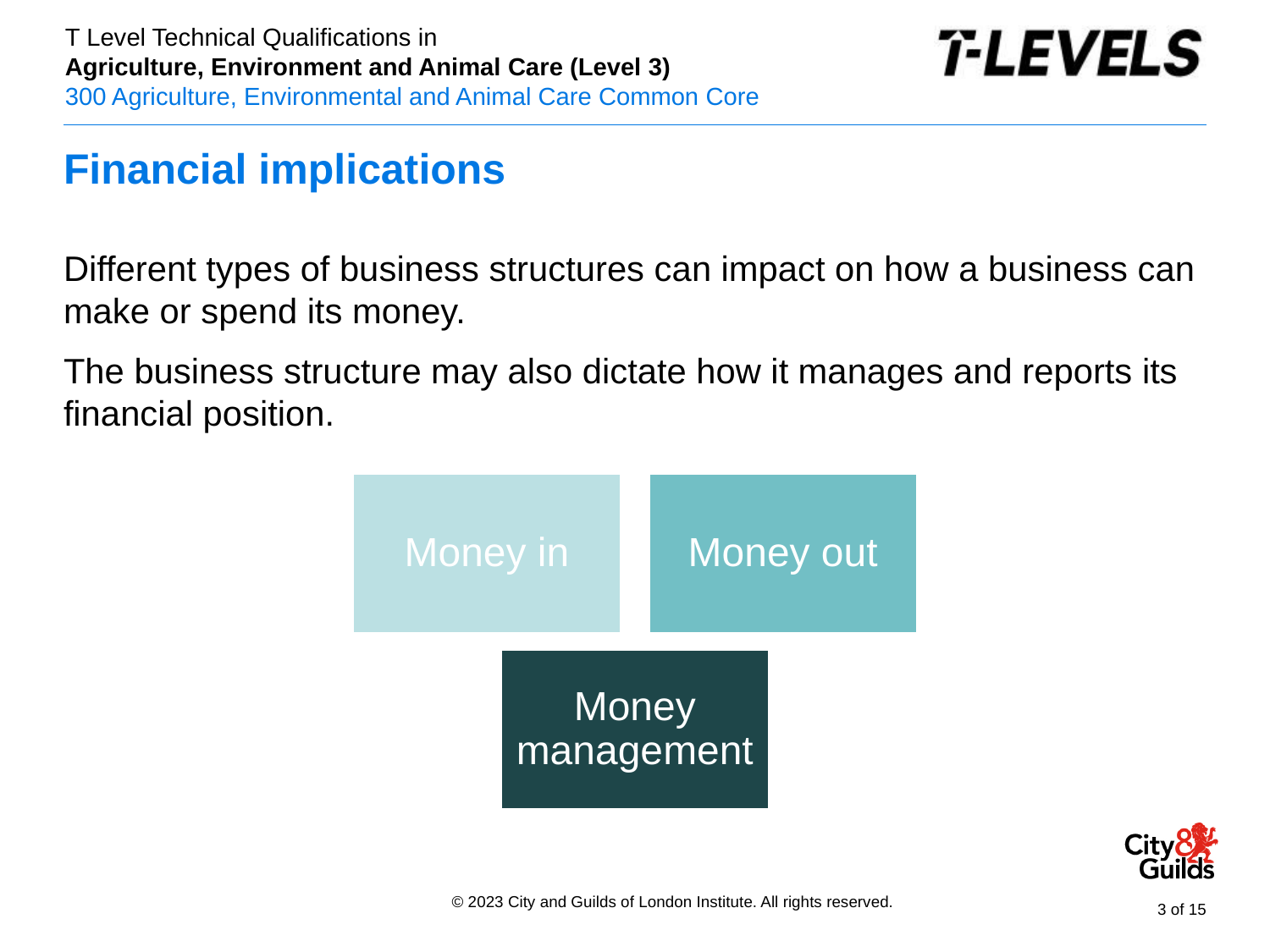

# Financial implications
Different types of business structures can impact on how a business can make or spend its money.
The business structure may also dictate how it manages and reports its financial position.

Money in
Money out
Money management